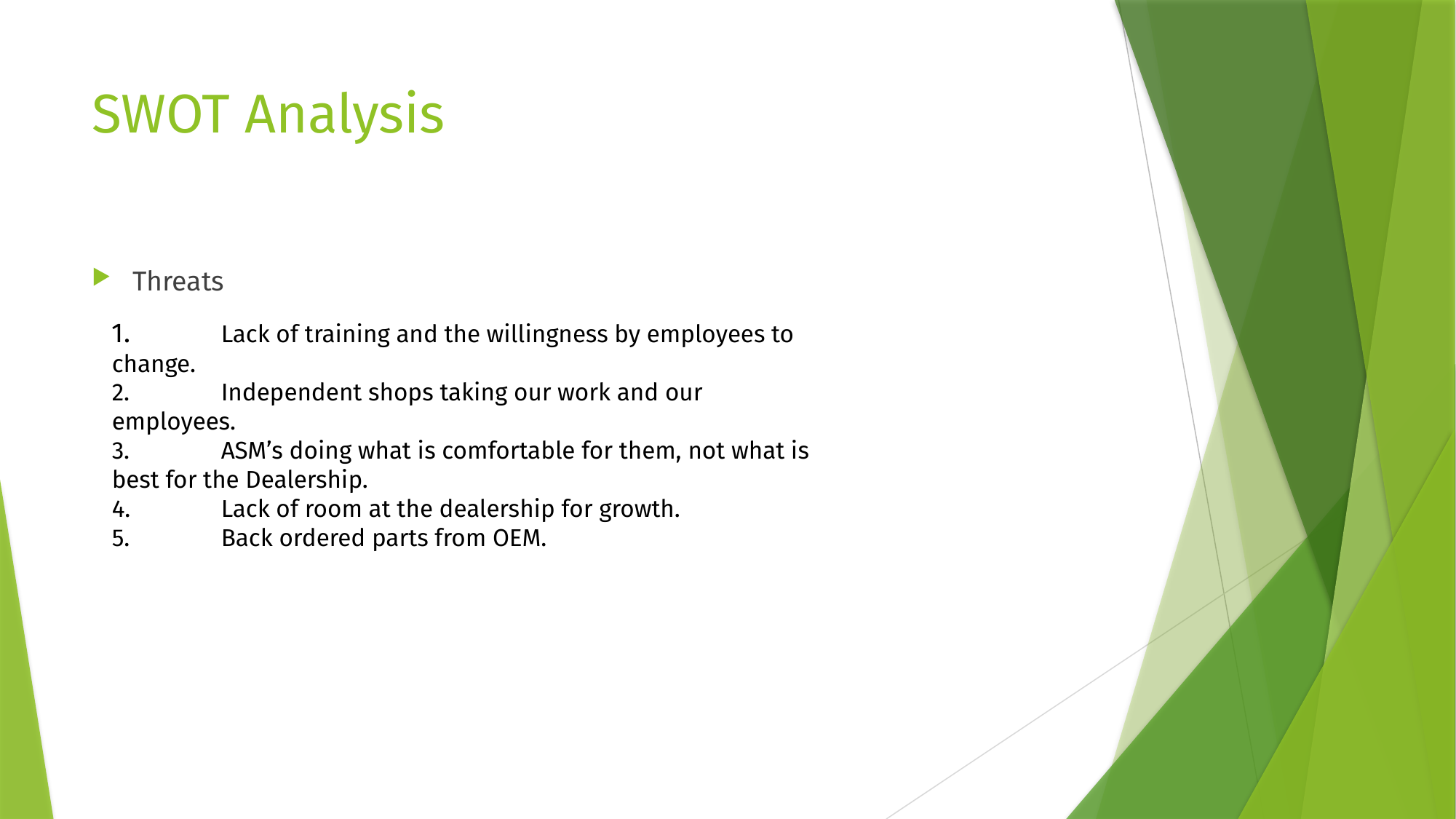

# SWOT Analysis
Threats

1.	Lack of training and the willingness by employees to change.
2.	Independent shops taking our work and our employees.
3.	ASM’s doing what is comfortable for them, not what is best for the Dealership.
4.	Lack of room at the dealership for growth.
5.	Back ordered parts from OEM.